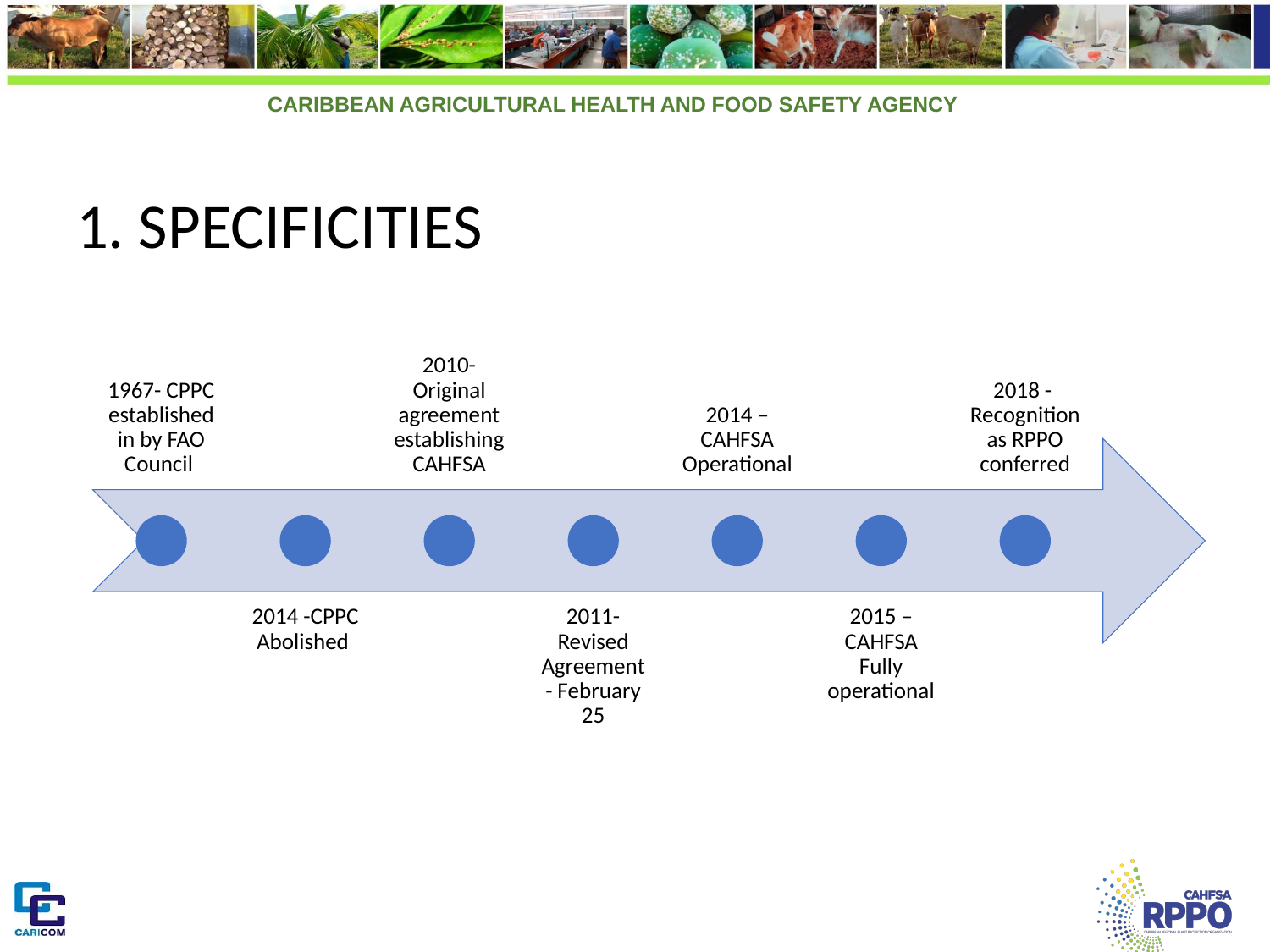

# 1. SPECIFICITIES
1967- CPPC established in by FAO Council
2014 -CPPC Abolished
2010- Original agreement establishing CAHFSA
2011- Revised Agreement - February 25
2014 – CAHFSA Operational
2015 – CAHFSA Fully operational
2018 -  Recognition as RPPO conferred